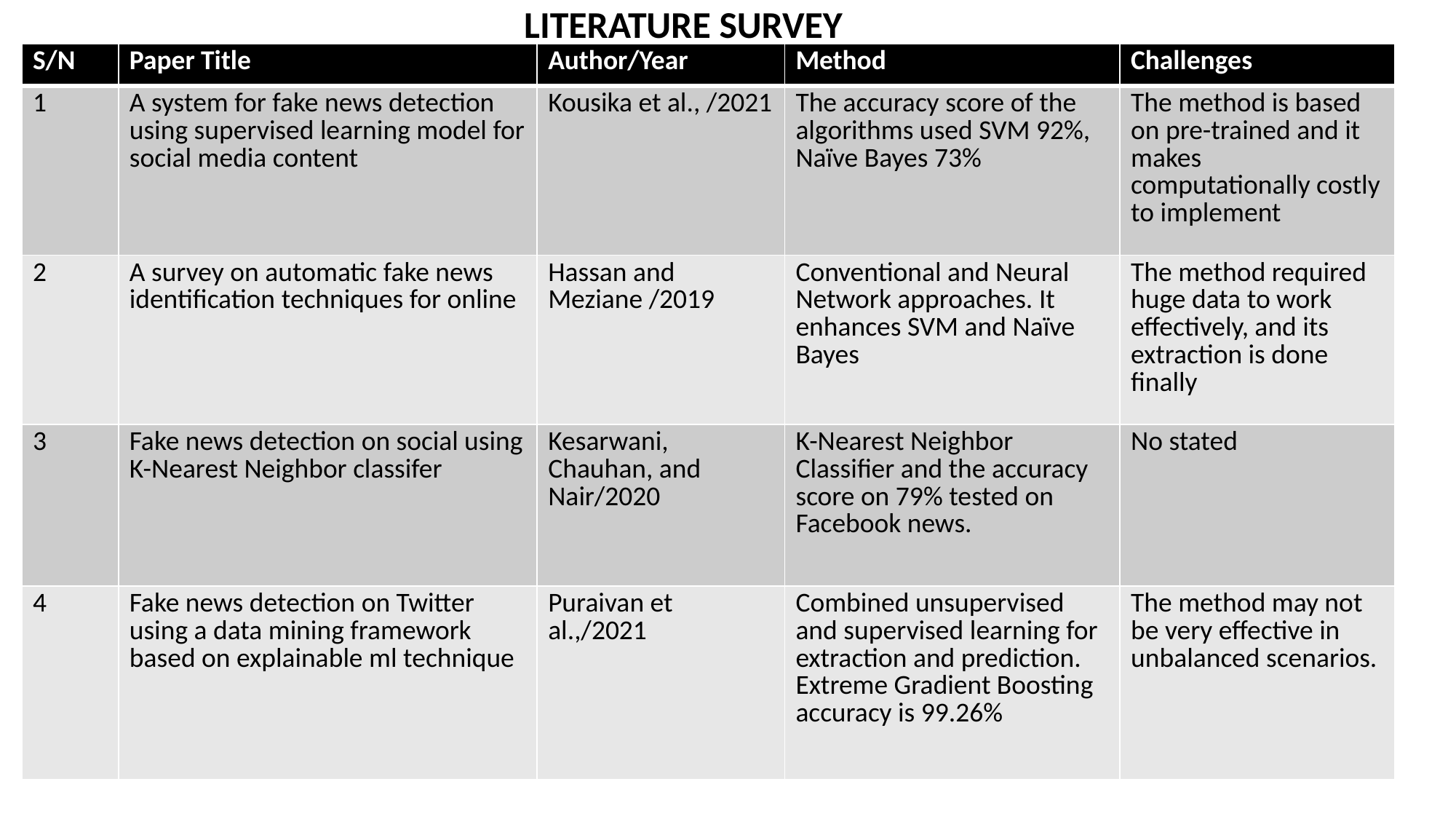

# LITERATURE SURVEY
| S/N | Paper Title | Author/Year | Method | Challenges |
| --- | --- | --- | --- | --- |
| 1 | A system for fake news detection using supervised learning model for social media content | Kousika et al., /2021 | The accuracy score of the algorithms used SVM 92%, Naïve Bayes 73% | The method is based on pre-trained and it makes computationally costly to implement |
| 2 | A survey on automatic fake news identification techniques for online | Hassan and Meziane /2019 | Conventional and Neural Network approaches. It enhances SVM and Naïve Bayes | The method required huge data to work effectively, and its extraction is done finally |
| 3 | Fake news detection on social using K-Nearest Neighbor classifer | Kesarwani, Chauhan, and Nair/2020 | K-Nearest Neighbor Classifier and the accuracy score on 79% tested on Facebook news. | No stated |
| 4 | Fake news detection on Twitter using a data mining framework based on explainable ml technique | Puraivan et al.,/2021 | Combined unsupervised and supervised learning for extraction and prediction. Extreme Gradient Boosting accuracy is 99.26% | The method may not be very effective in unbalanced scenarios. |